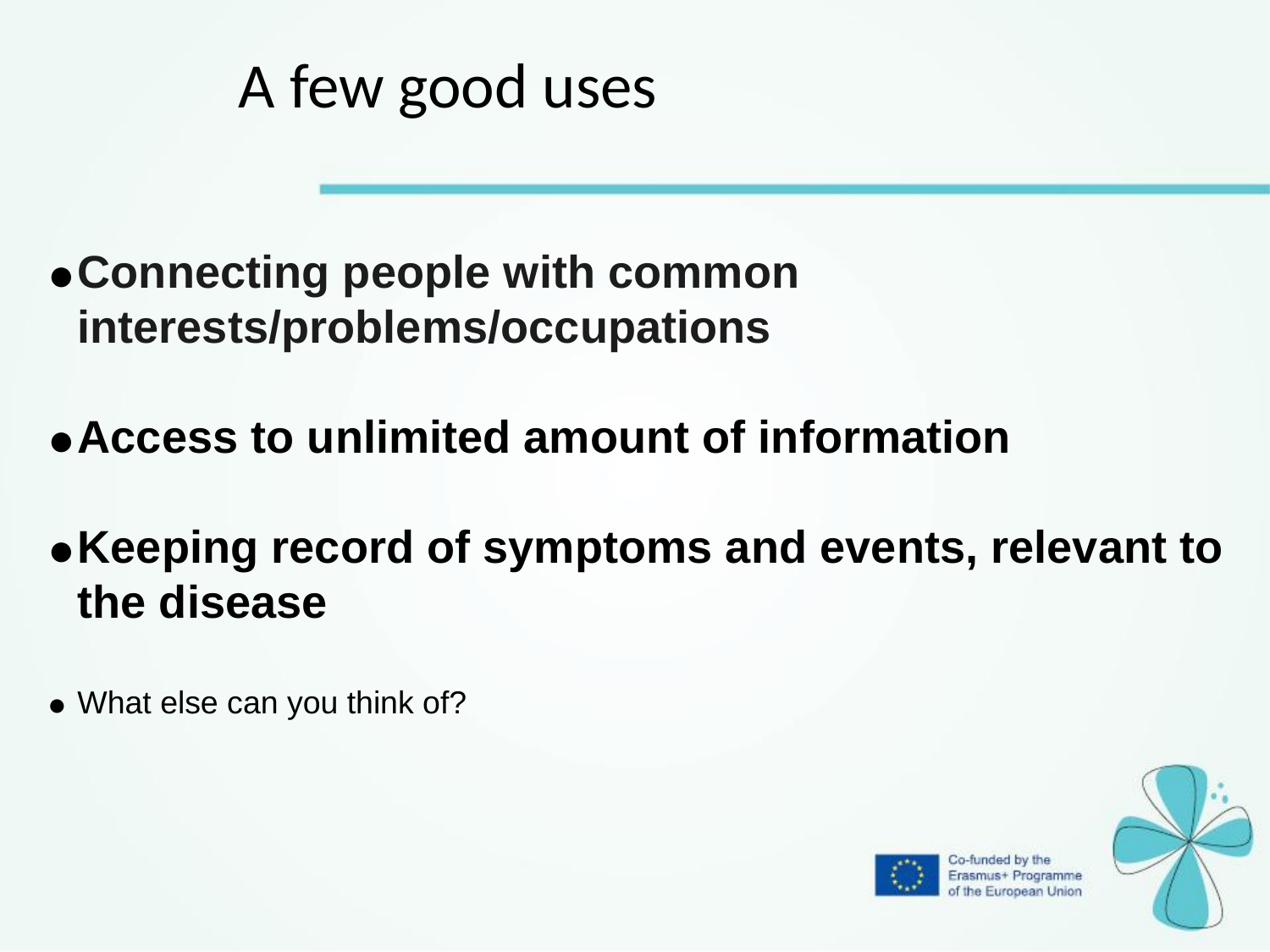

A few good uses
Connecting people with common interests/problems/occupations

Access to unlimited amount of information

Keeping record of symptoms and events, relevant to the disease

What else can you think of?